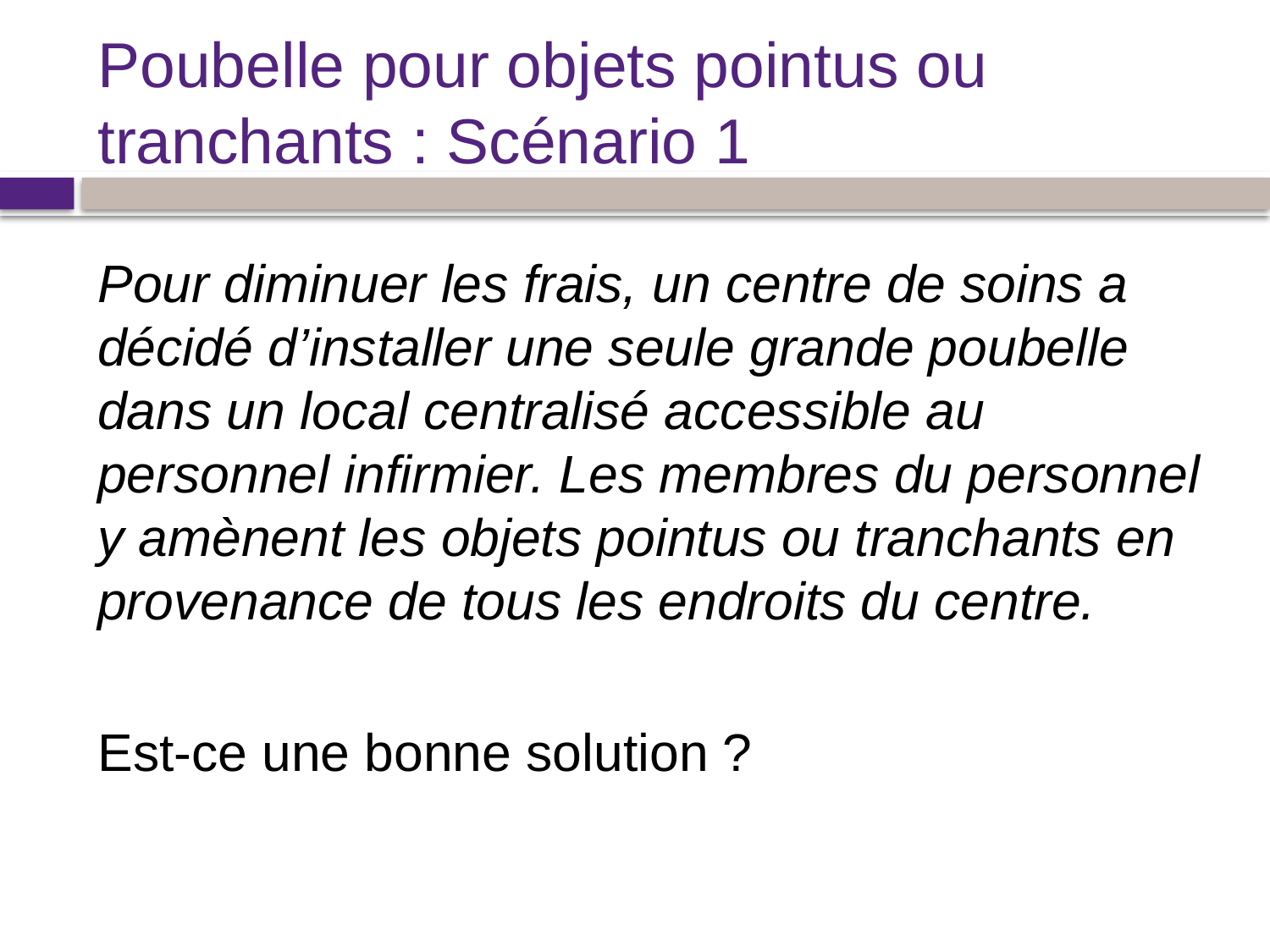

# Poubelle pour objets pointus ou tranchants : Scénario 1
Pour diminuer les frais, un centre de soins a décidé d’installer une seule grande poubelle dans un local centralisé accessible au personnel infirmier. Les membres du personnel y amènent les objets pointus ou tranchants en provenance de tous les endroits du centre.

Est-ce une bonne solution ?